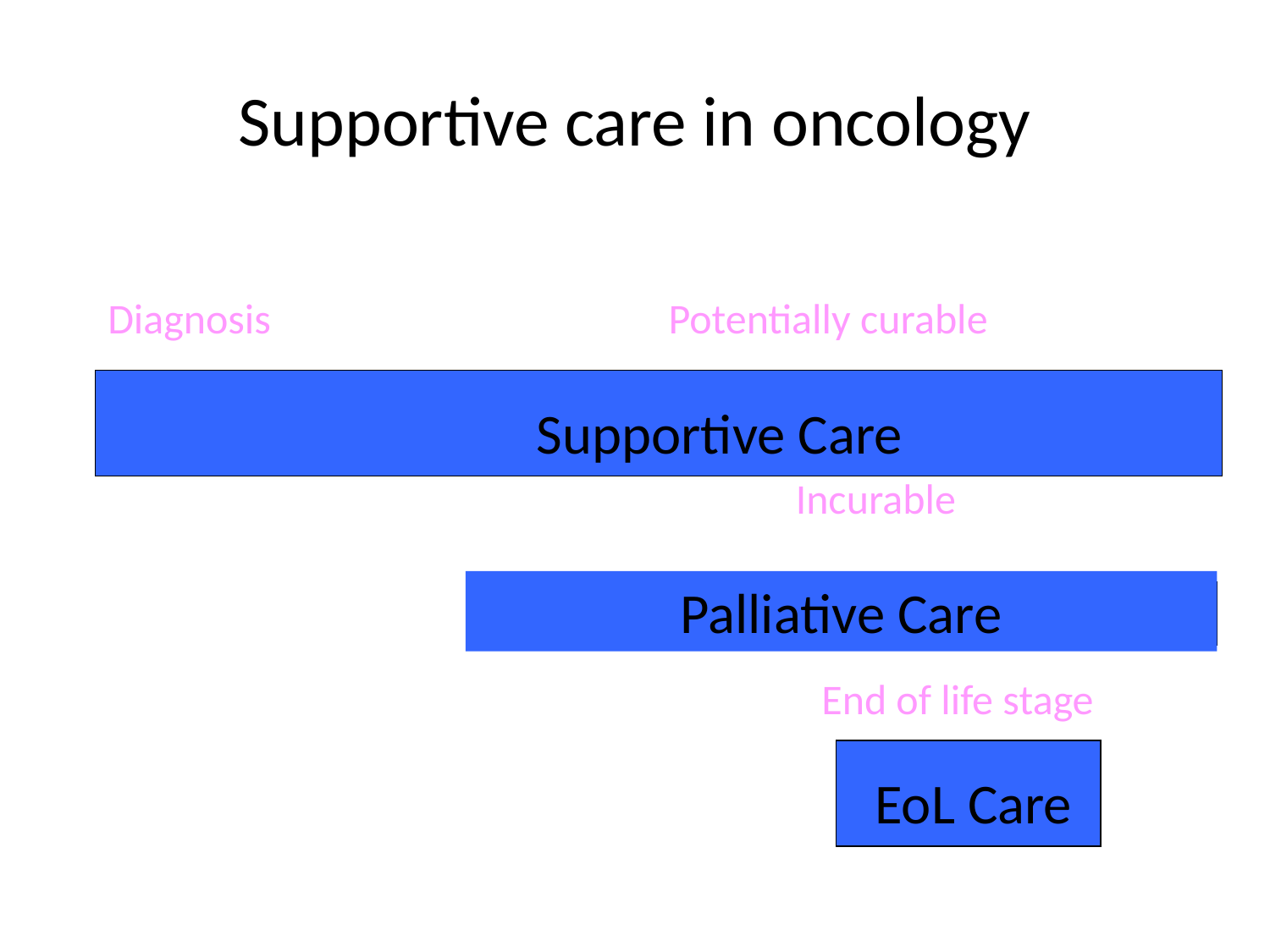

# Supportive care in oncology
Diagnosis
Potentially curable

Supportive Care
Incurable
Palliative Care

End of life stage

EoL Care